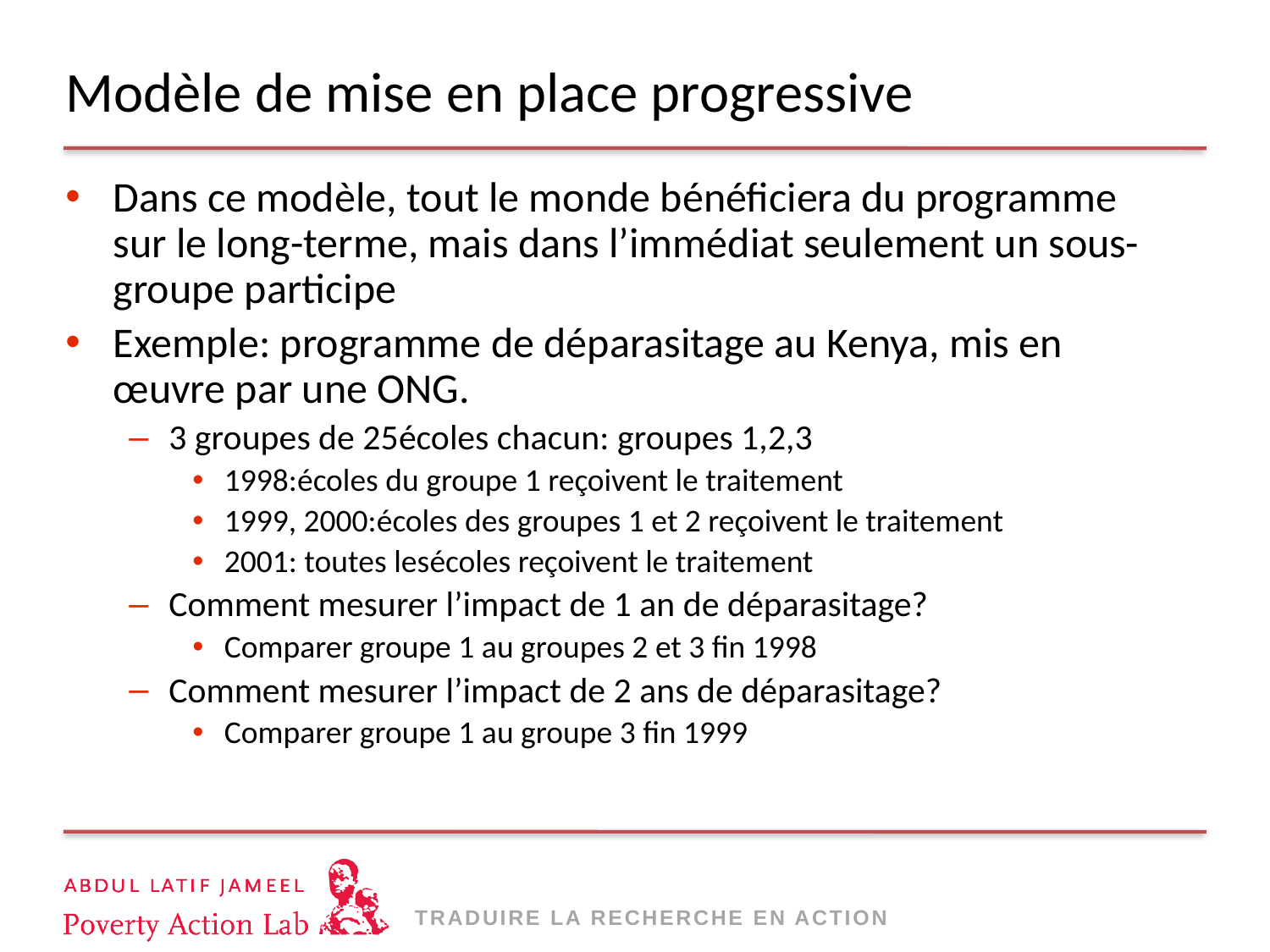

Modèle de mise en place progressive
Dans ce modèle, tout le monde bénéficiera du programme sur le long-terme, mais dans l’immédiat seulement un sous-groupe participe
Exemple: programme de déparasitage au Kenya, mis en œuvre par une ONG.
3 groupes de 25écoles chacun: groupes 1,2,3
1998:écoles du groupe 1 reçoivent le traitement
1999, 2000:écoles des groupes 1 et 2 reçoivent le traitement
2001: toutes lesécoles reçoivent le traitement
Comment mesurer l’impact de 1 an de déparasitage?
Comparer groupe 1 au groupes 2 et 3 fin 1998
Comment mesurer l’impact de 2 ans de déparasitage?
Comparer groupe 1 au groupe 3 fin 1999